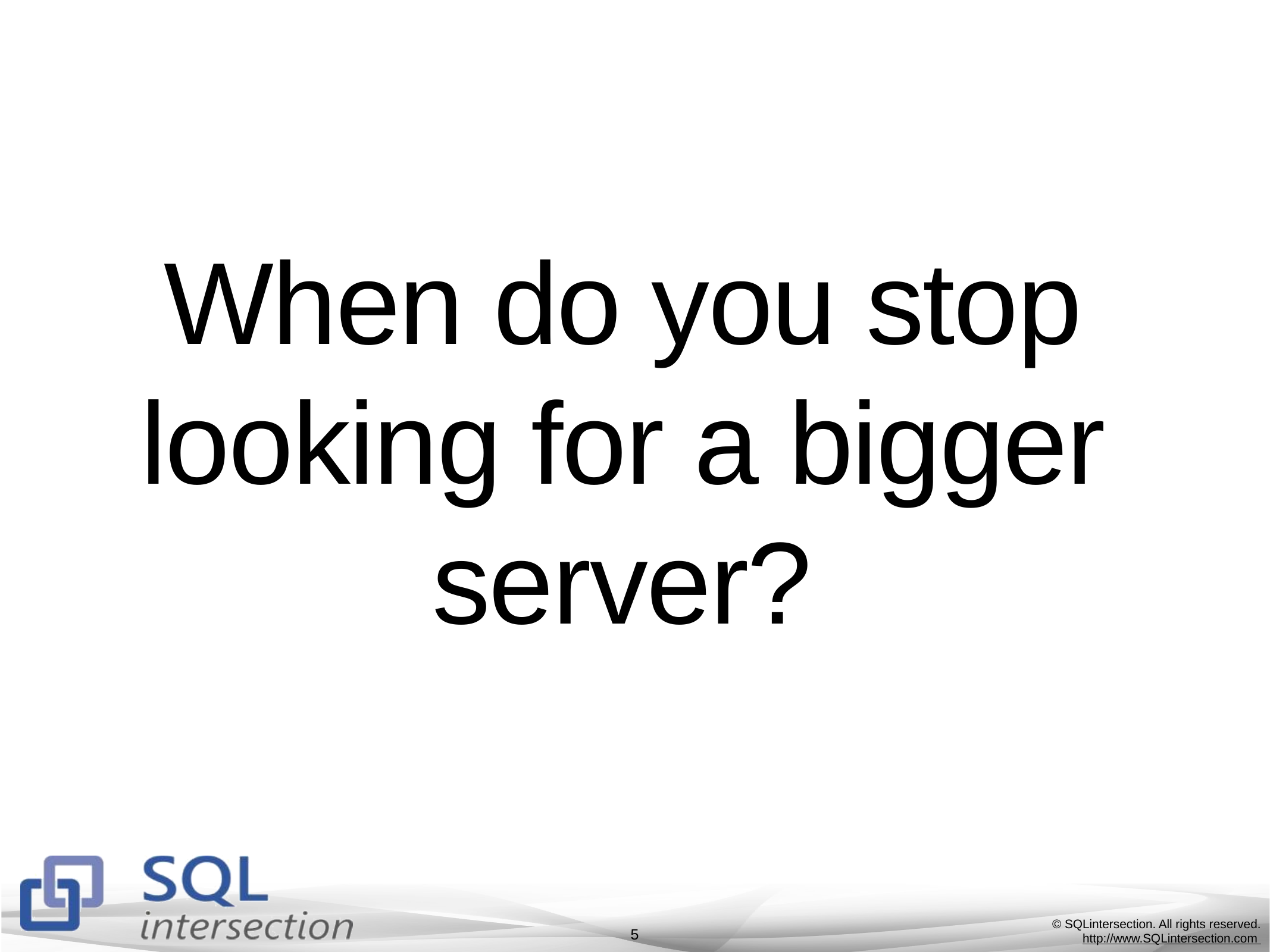

# When do you stop looking for a bigger server?